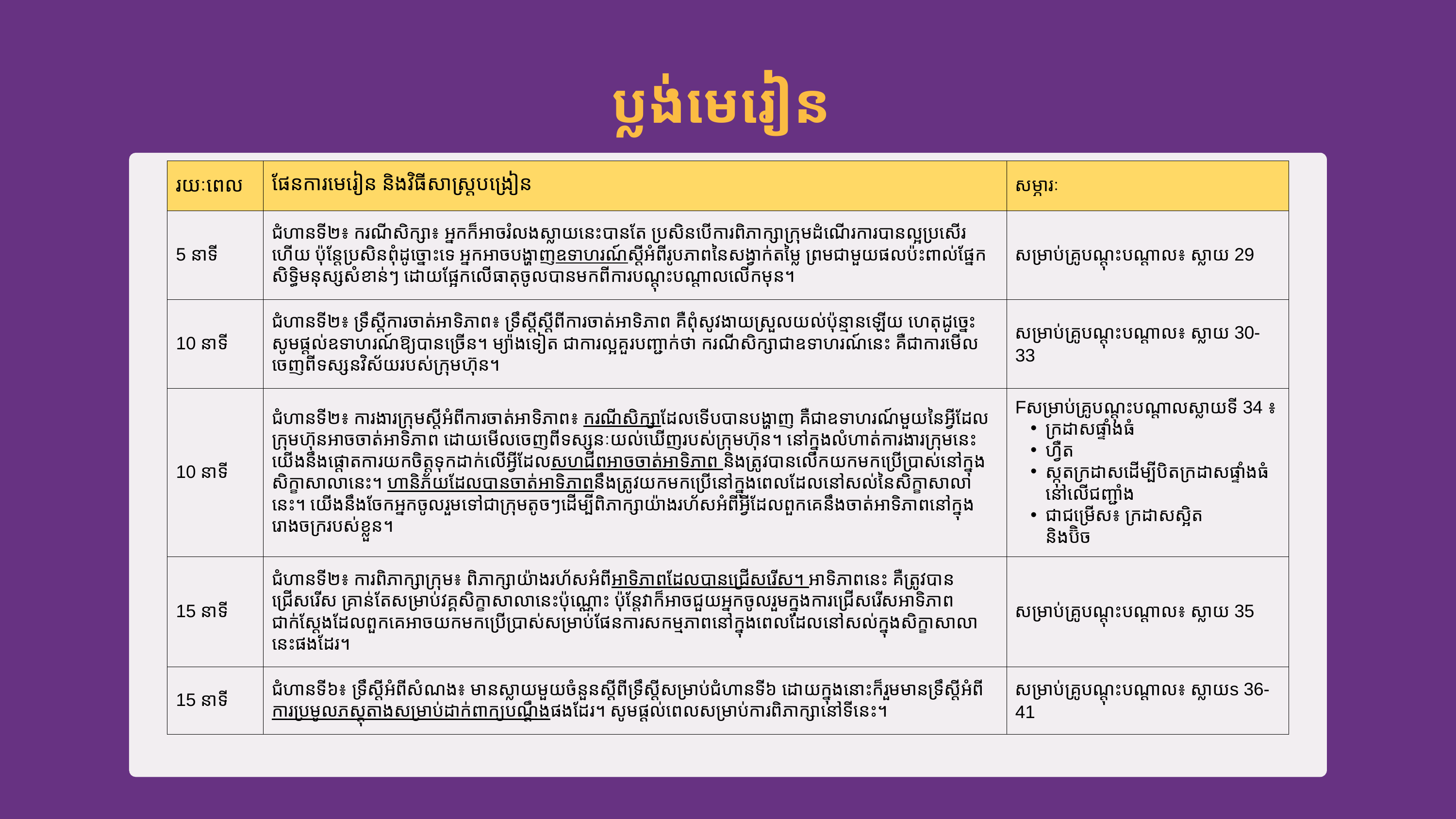

ប្លង់មេរៀន

| រយៈពេល | ផែនការមេរៀន និងវិធីសាស្ត្របង្រៀន | សម្ភារៈ |
| --- | --- | --- |
| 5 នាទី | ជំហានទី២៖ ករណីសិក្សា៖ អ្នកក៏អាចរំលងស្លាយនេះបានតែ ប្រសិនបើការពិភាក្សាក្រុមដំណើរការបានល្អប្រសើរហើយ ប៉ុន្តែប្រសិនពុំដូច្នោះទេ អ្នកអាចបង្ហាញឧទាហរណ៍ស្ដីអំពីរូបភាពនៃសង្វាក់តម្លៃ ព្រមជាមួយផលប៉ះពាល់ផ្នែកសិទ្ធិមនុស្សសំខាន់ៗ ដោយផ្អែកលើធាតុចូលបានមកពីការបណ្ដុះបណ្ដាលលើកមុន។ ​ | សម្រាប់គ្រូបណ្ដុះបណ្ដាល៖ ស្លាយ 29 |
| 10 នាទី | ជំហានទី២៖ ទ្រឹស្ដីការចាត់អាទិភាព៖ ទ្រឹស្ដីស្ដីពីការចាត់អាទិភាព គឺពុំសូវងាយស្រួលយល់ប៉ុន្មានឡើយ ហេតុដូច្នេះ សូមផ្ដល់ឧទាហរណ៍ឱ្យបានច្រើន។ ម្យ៉ាងទៀត ជាការល្អគួរបញ្ជាក់ថា ករណីសិក្សាជាឧទាហរណ៍នេះ គឺជាការមើលចេញពីទស្សនវិស័យរបស់ក្រុមហ៊ុន។ ​ | សម្រាប់គ្រូបណ្ដុះបណ្ដាល៖ ស្លាយ 30-33 |
| 10 នាទី | ជំហានទី២៖ ការងារក្រុមស្ដីអំពីការចាត់អាទិភាព៖ ករណីសិក្សាដែលទើបបានបង្ហាញ គឺជាឧទាហរណ៍មួយនៃអ្វីដែលក្រុមហ៊ុនអាចចាត់អាទិភាព ដោយមើលចេញពីទស្សនៈយល់ឃើញរបស់ក្រុមហ៊ុន។ នៅក្នុងលំហាត់ការងារក្រុមនេះ យើងនឹងផ្ដោតការយកចិត្តទុកដាក់លើអ្វីដែលសហជីពអាចចាត់អាទិភាព និងត្រូវបានលើកយកមកប្រើប្រាស់នៅក្នុងសិក្ខាសាលានេះ។ ហានិភ័យដែលបានចាត់អាទិភាពនឹងត្រូវយកមកប្រើនៅក្នុងពេលដែលនៅសល់នៃសិក្ខាសាលានេះ។ យើងនឹងចែកអ្នកចូលរួមទៅជាក្រុមតូចៗដើម្បីពិភាក្សាយ៉ាងរហ័សអំពីអ្វីដែលពួកគេនឹងចាត់អាទិភាពនៅក្នុងរោងចក្ររបស់ខ្លួន។ ​ | Fសម្រាប់គ្រូបណ្ដុះបណ្ដាលស្លាយទី 34 ៖ ក្រដាសផ្ទាំងធំ ហ្វឺត​ ស្កុតក្រដាសដើម្បីបិតក្រដាសផ្ទាំងធំនៅលើជញ្ជាំង ជាជម្រើស៖ ក្រដាសស្អិត និងប៊ិច ​ |
| 15 នាទី | ជំហានទី២៖ ការពិភាក្សាក្រុម៖ ពិភាក្សាយ៉ាងរហ័សអំពីអាទិភាពដែលបានជ្រើសរើស។ អាទិភាពនេះ គឺត្រូវបានជ្រើសរើស គ្រាន់តែសម្រាប់វគ្គសិក្ខាសាលានេះប៉ុណ្ណោះ ប៉ុន្តែវាក៏អាចជួយអ្នកចូលរួមក្នុងការជ្រើសរើសអាទិភាពជាក់ស្ដែងដែលពួកគេអាចយកមកប្រើប្រាស់សម្រាប់ផែនការសកម្មភាពនៅក្នុងពេលដែលនៅសល់ក្នុងសិក្ខាសាលានេះផងដែរ។ ​ | សម្រាប់គ្រូបណ្ដុះបណ្ដាល៖ ស្លាយ 35 |
| 15 នាទី | ជំហានទី៦៖ ទ្រឹស្ដីអំពីសំណង៖ មានស្លាយមួយចំនួនស្ដីពីទ្រឹស្ដីសម្រាប់ជំហានទី៦ ដោយក្នុងនោះក៏រួមមានទ្រឹស្ដីអំពីការប្រមូលភស្ដុតាងសម្រាប់ដាក់ពាក្យបណ្ដឹងផងដែរ។ សូមផ្ដល់ពេលសម្រាប់ការពិភាក្សានៅទីនេះ។ ​ | សម្រាប់គ្រូបណ្ដុះបណ្ដាល៖ ស្លាយs 36-41 |